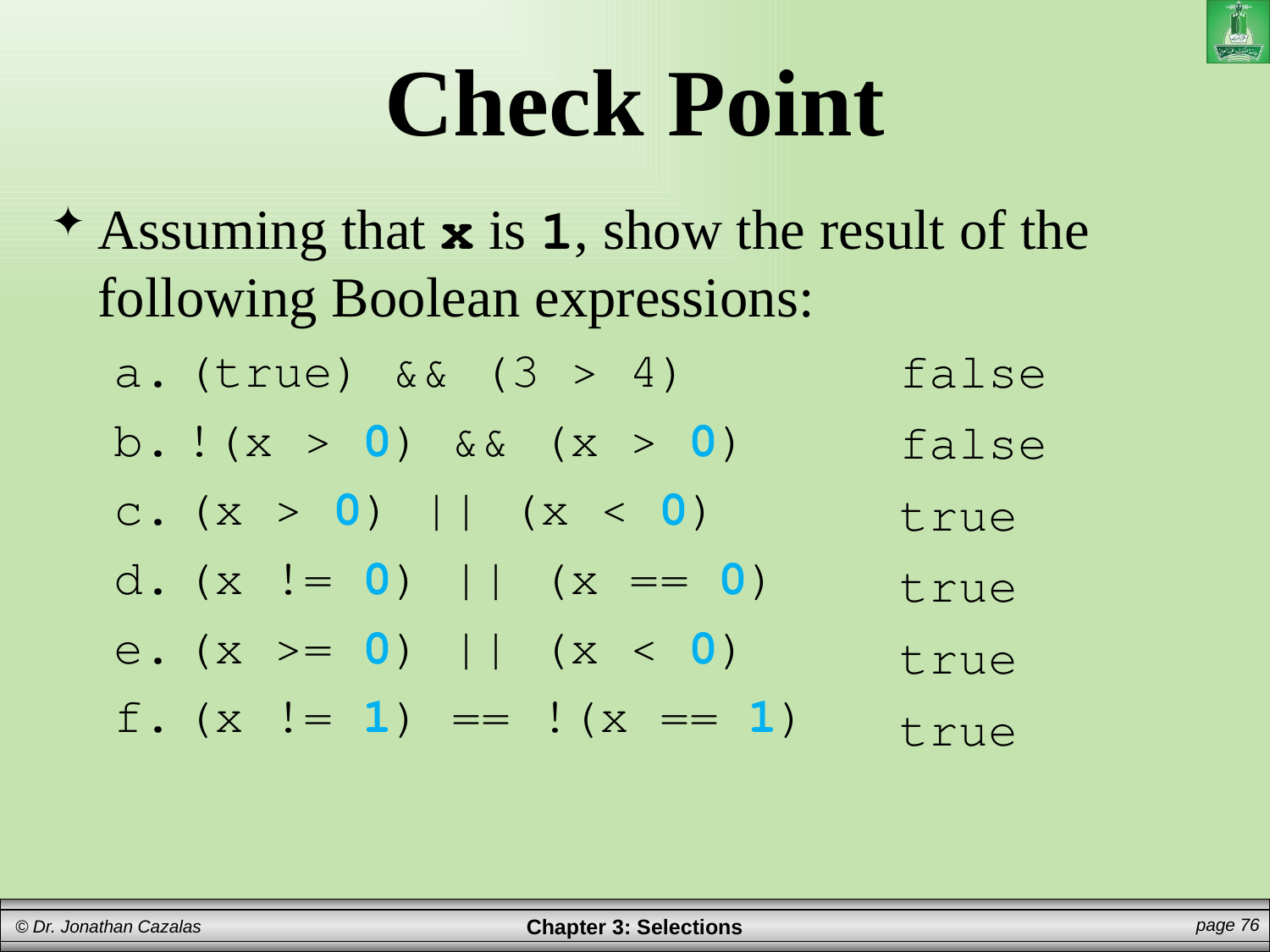

# Check Point
Assuming that x is 1, show the result of the following Boolean expressions:
(true) && (3 > 4)
!(x > 0) && (x > 0)
(x > 0) || (x < 0)
(x != 0) || (x == 0)
(x >= 0) || (x < 0)
(x != 1) == !(x == 1)
false
false
true
true
true
true